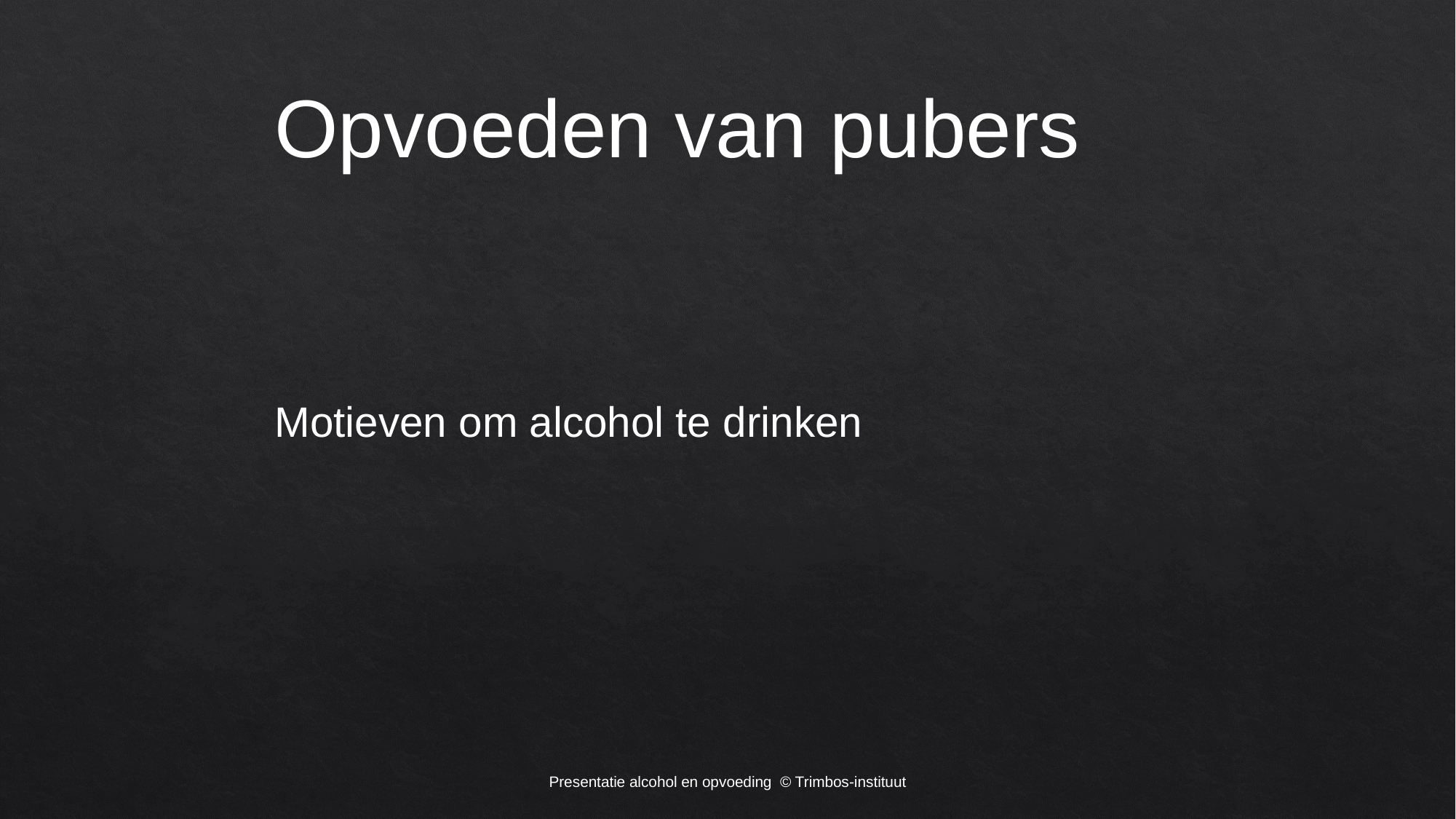

# Opvoeden van pubers

Motieven om alcohol te drinken

Presentatie alcohol en opvoeding  © Trimbos-instituut